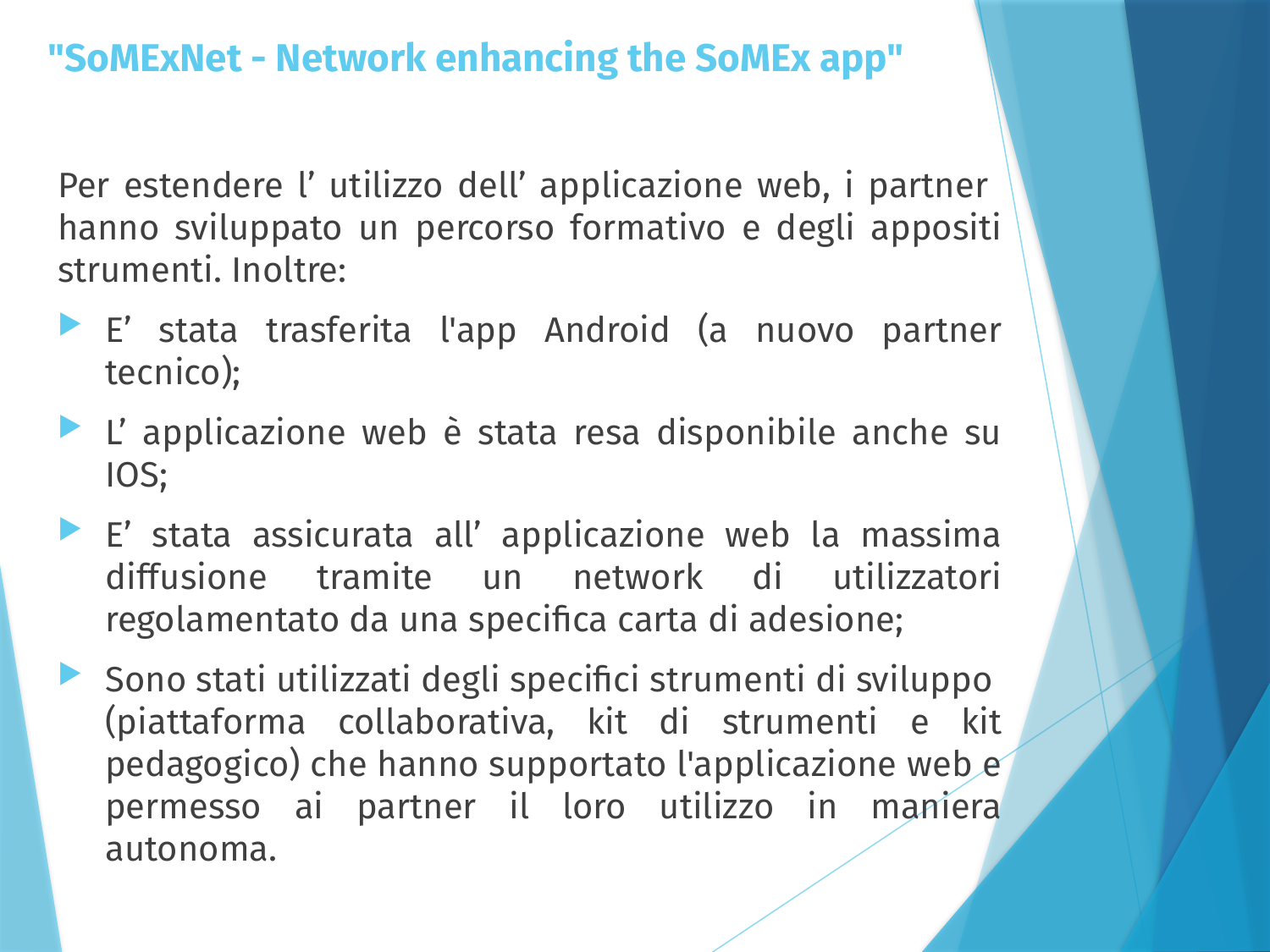

# "SoMExNet - Network enhancing the SoMEx app"
Per estendere l’ utilizzo dell’ applicazione web, i partner  hanno sviluppato un percorso formativo e degli appositi strumenti. Inoltre:
E’ stata trasferita l'app Android (a nuovo partner tecnico);
L’ applicazione web è stata resa disponibile anche su IOS;
E’ stata assicurata all’ applicazione web la massima diffusione tramite un network di utilizzatori regolamentato da una specifica carta di adesione;
Sono stati utilizzati degli specifici strumenti di sviluppo  (piattaforma collaborativa, kit di strumenti e kit pedagogico) che hanno supportato l'applicazione web e permesso ai partner il loro utilizzo in maniera autonoma.